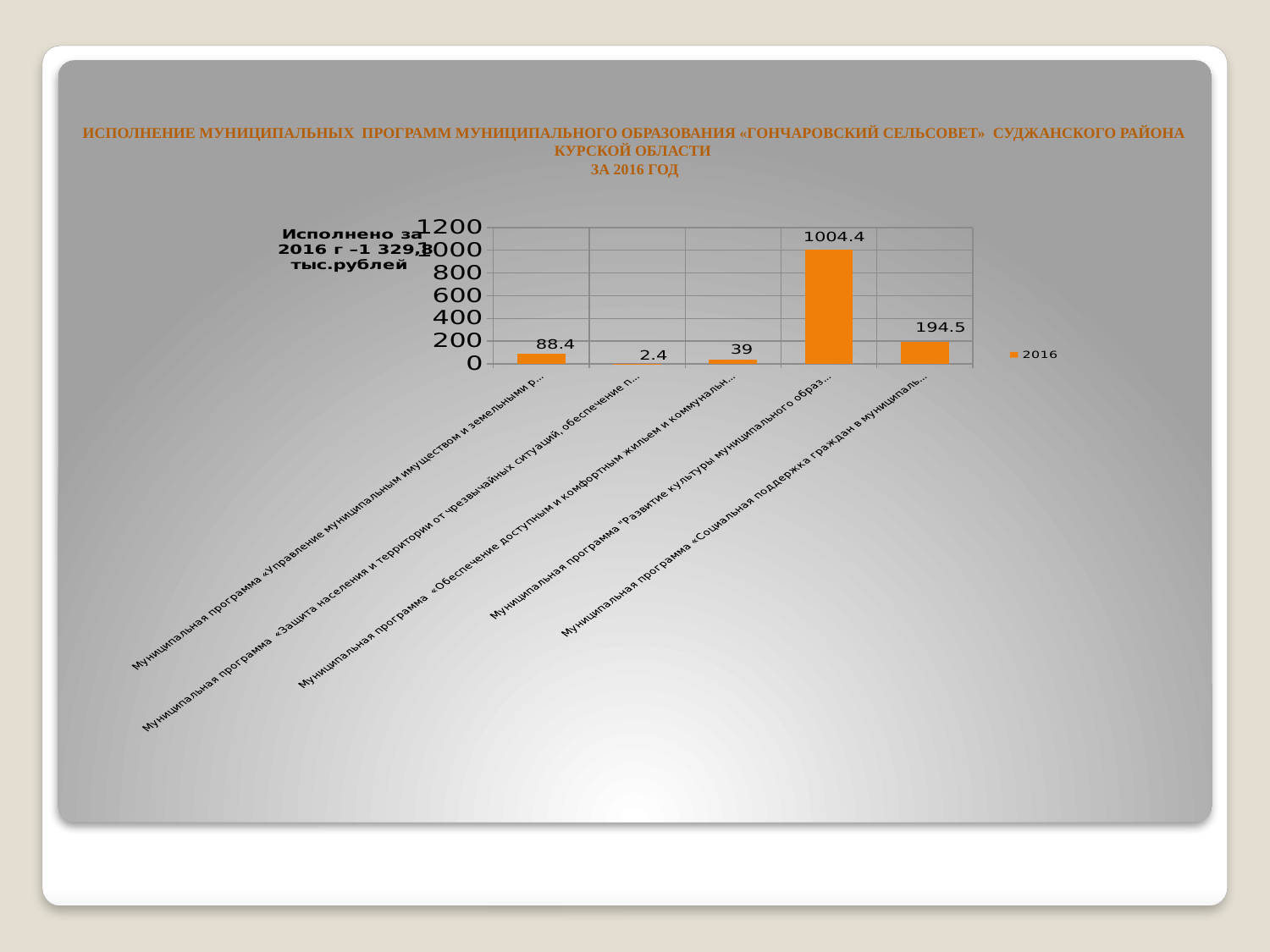

# Исполнение муниципальных  программ муниципального образования «Гончаровский сельсовет»  суджанского района курской области за 2016 год

### Chart

| Category |
|---|

### Chart: Исполнено за
2016 г –1 329,8
тыс.рублей

| Category | 2016 |
|---|---|
| Муниципальная программа «Управление муниципальным имуществом и земельными ресурсами муниципального образования «Гончаровский сельсовет»  Суджанского района Курской области» | 88.4 |
| Муниципальная программа  «Защита населения и территории от чрезвычайных ситуаций, обеспечение пожарной безопасности и безопасности людей на водных объектах муниципального образования «Гончаровский сельсовет» Суджанского района Курской области» | 2.4 |
| Муниципальная программа  «Обеспечение доступным и комфортным жильем и коммунальными услугами граждан в муниципальном образовании «Гончаровский сельсовет» Суджанского района Курской области» | 39.0 |
| Муниципальная программа "Развитие культуры муниципального образования «Гончаровский сельсовет» Суджанского района Курской области» | 1004.4 |
| Муниципальная программа «Социальная поддержка граждан в муниципальном образовании «Гончаровский сельсовет» Суджанского района Курской области» | 194.5 |